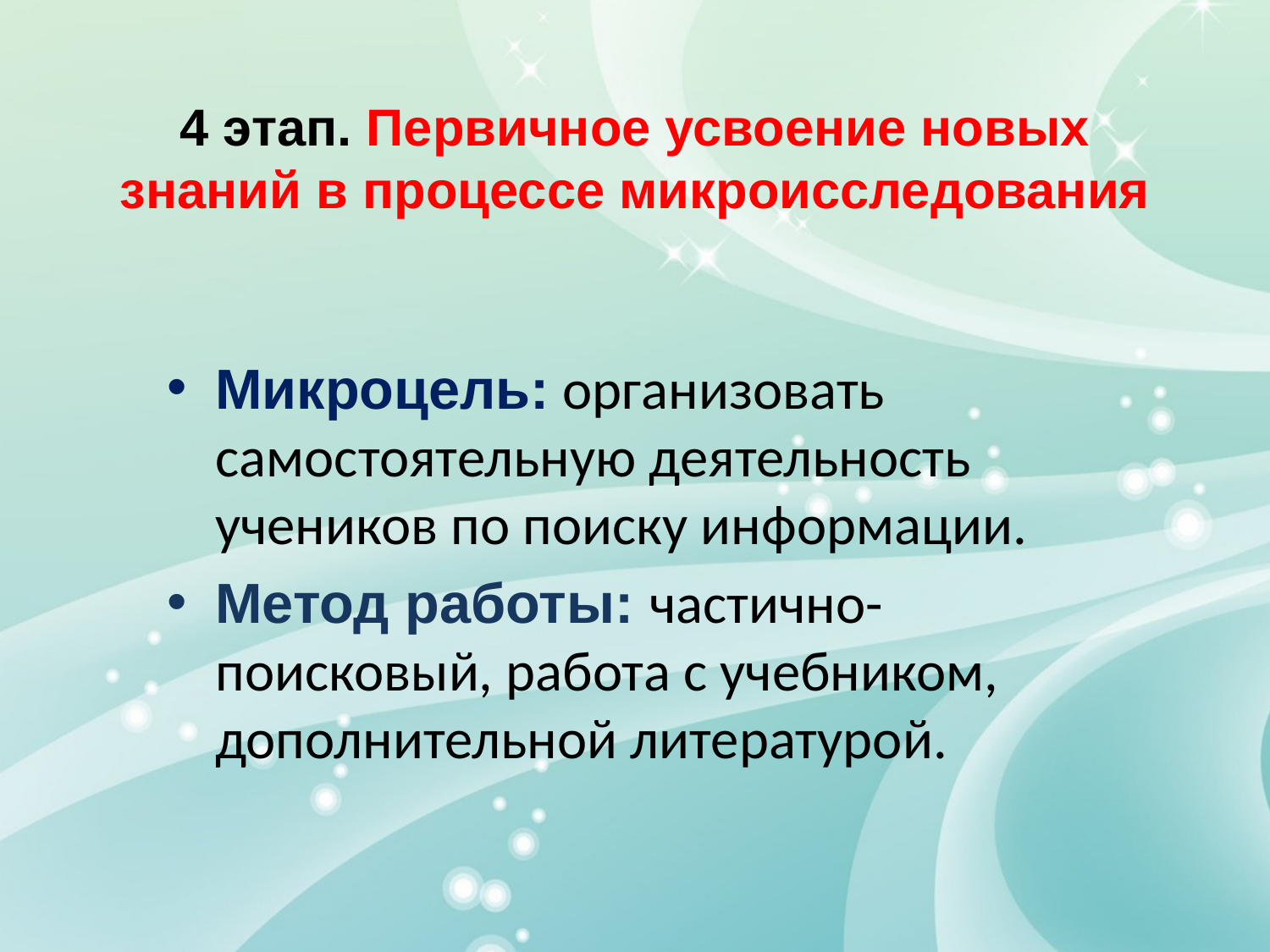

# 4 этап. Первичное усвоение новых знаний в процессе микроисследования
Микроцель: организовать самостоятельную деятельность учеников по поиску информации.
Метод работы: частично-поисковый, работа с учебником, дополнительной литературой.